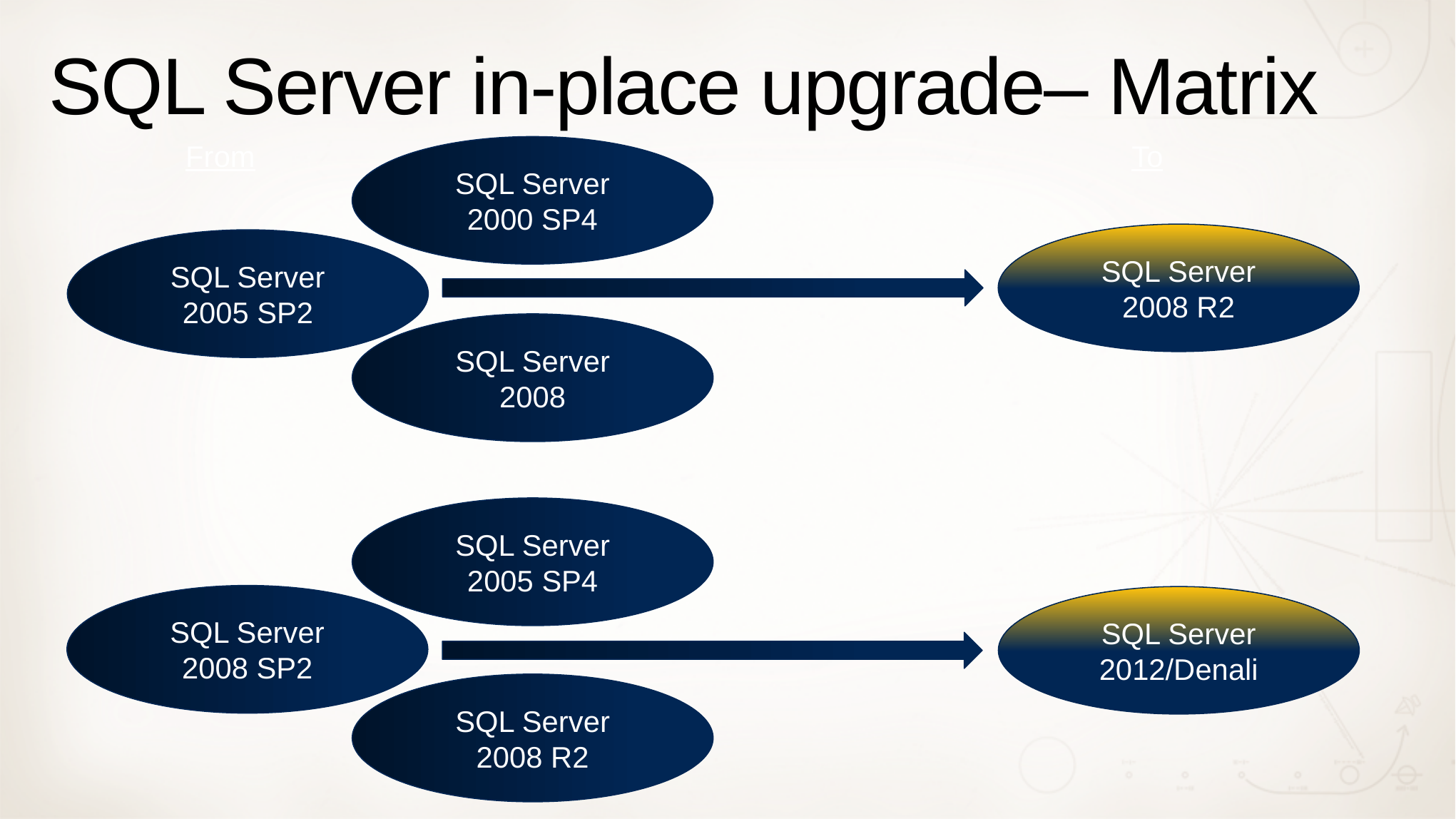

# SQL Server in-place upgrade– Matrix
SQL Server 2000 SP4
From
To
SQL Server 2008 R2
SQL Server 2005 SP2

SQL Server 2008
SQL Server 2005 SP4
SQL Server 2008 SP2
SQL Server 2012/Denali

SQL Server 2008 R2